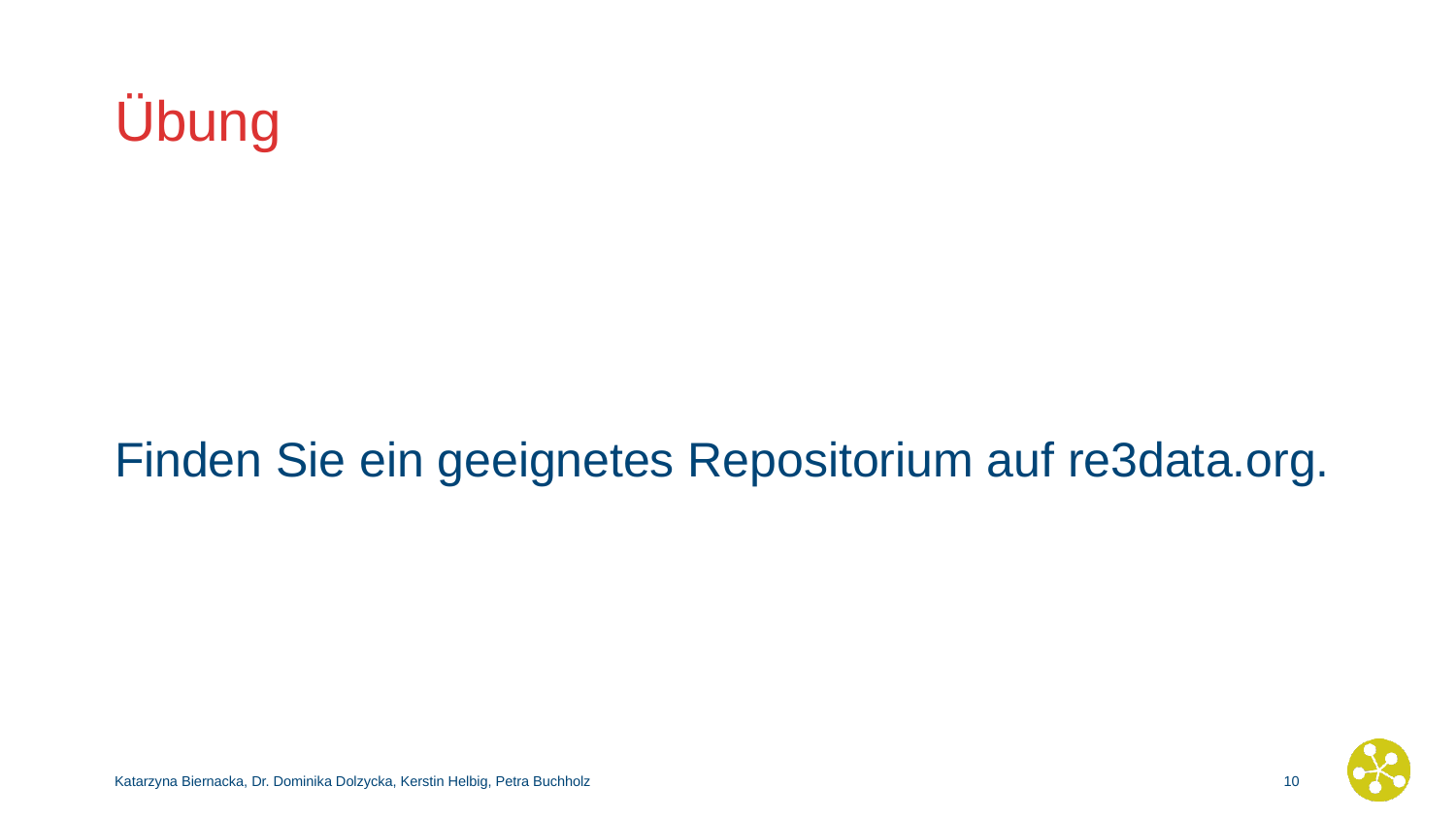

# Übung
Finden Sie ein geeignetes Repositorium auf re3data.org.
Katarzyna Biernacka, Dr. Dominika Dolzycka, Kerstin Helbig, Petra Buchholz
10